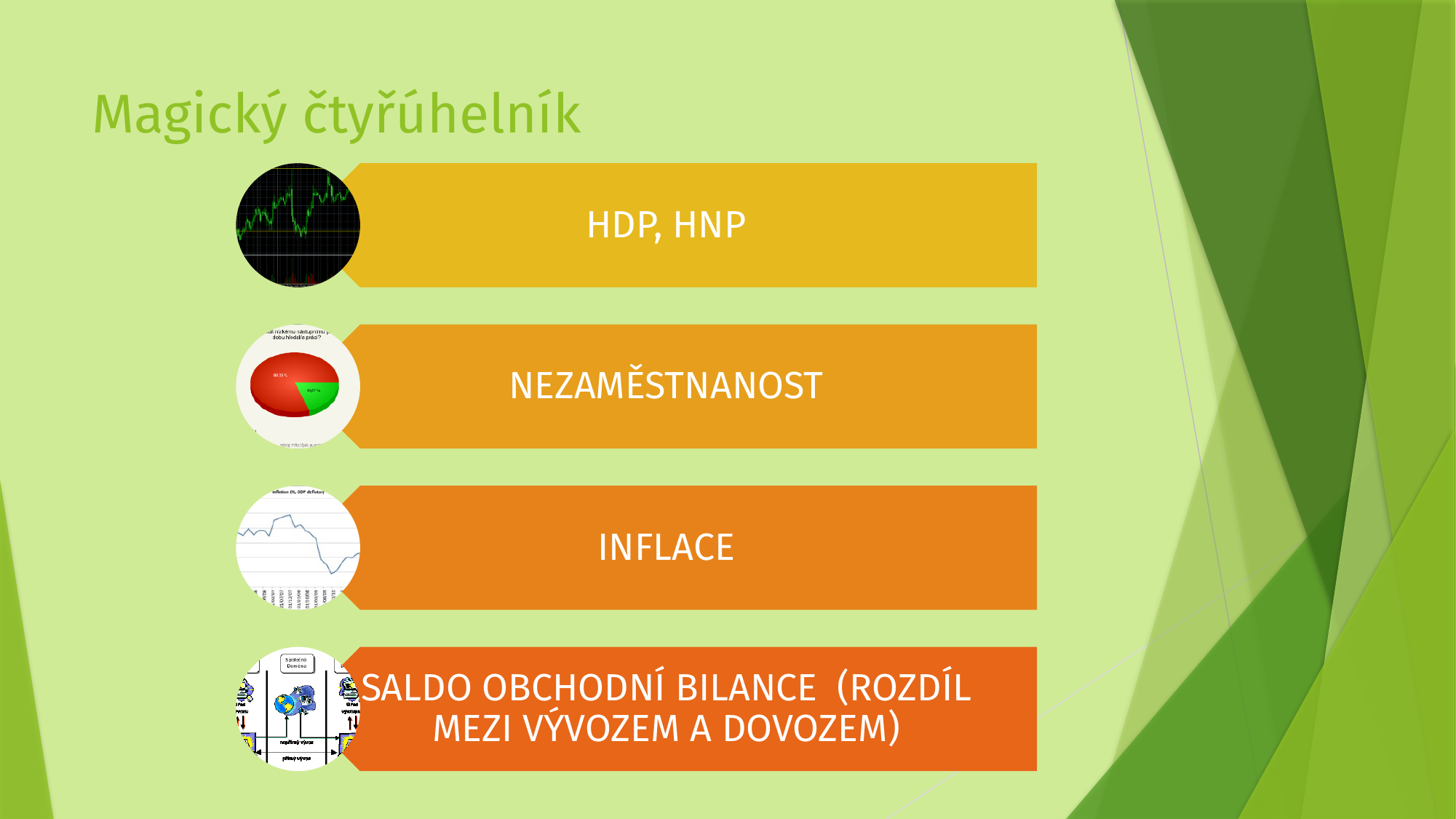

# Magický čtyřúhelník
HDP, HNP
NEZAMĚSTNANOST
INFLACE
SALDO OBCHODNÍ BILANCE  (ROZDÍL MEZI VÝVOZEM A DOVOZEM)